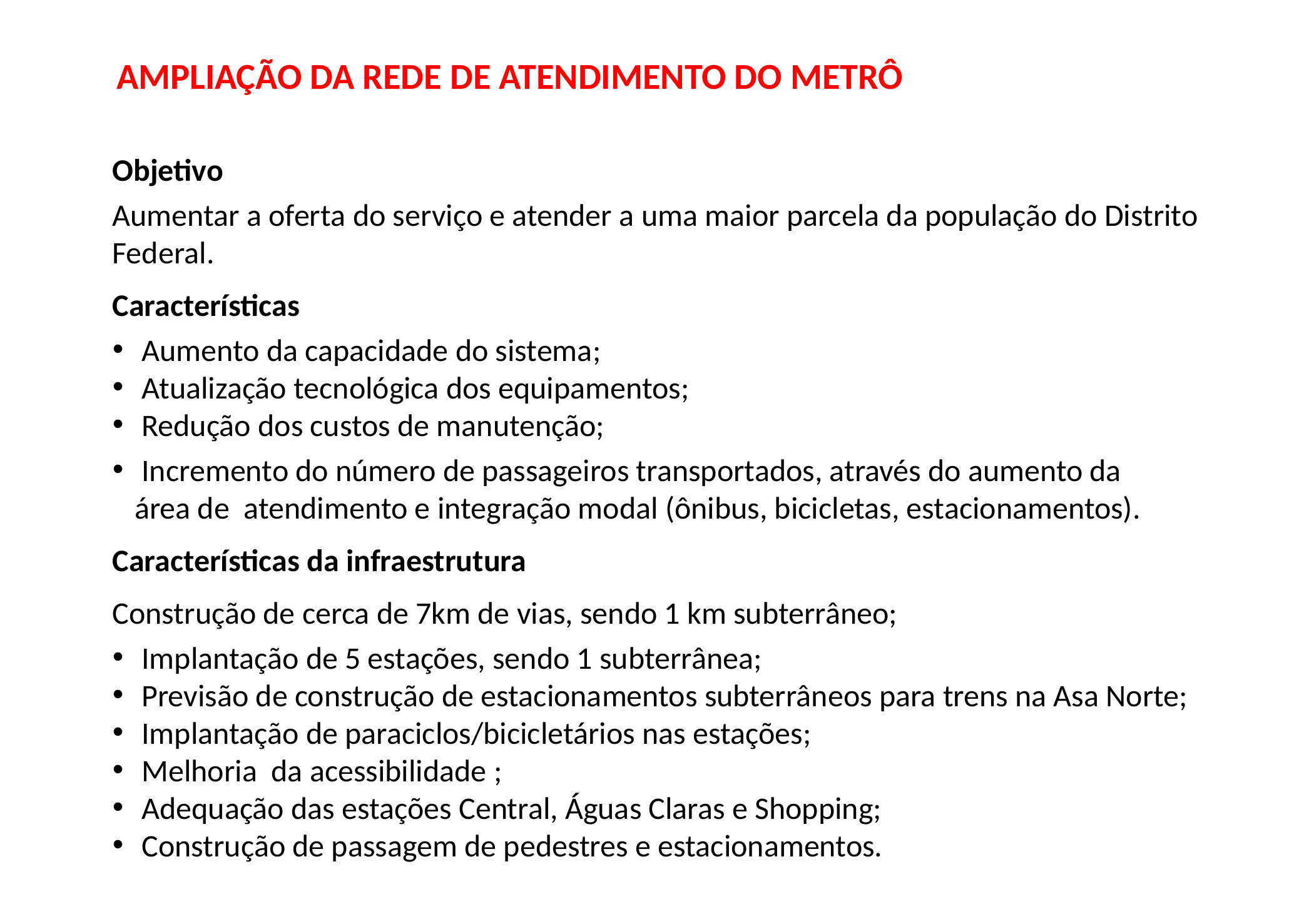

AMPLIAÇÃO DA REDE DE ATENDIMENTO DO METRÔ
Objetivo
Aumentar a oferta do serviço e atender a uma maior parcela da população do Distrito Federal.
Características
 Aumento da capacidade do sistema;
 Atualização tecnológica dos equipamentos;
 Redução dos custos de manutenção;
 Incremento do número de passageiros transportados, através do aumento da    área de  atendimento e integração modal (ônibus, bicicletas, estacionamentos).
Características da infraestrutura
Construção de cerca de 7km de vias, sendo 1 km subterrâneo;
 Implantação de 5 estações, sendo 1 subterrânea;
 Previsão de construção de estacionamentos subterrâneos para trens na Asa Norte;
 Implantação de paraciclos/bicicletários nas estações;
 Melhoria  da acessibilidade ;
 Adequação das estações Central, Águas Claras e Shopping;
 Construção de passagem de pedestres e estacionamentos.